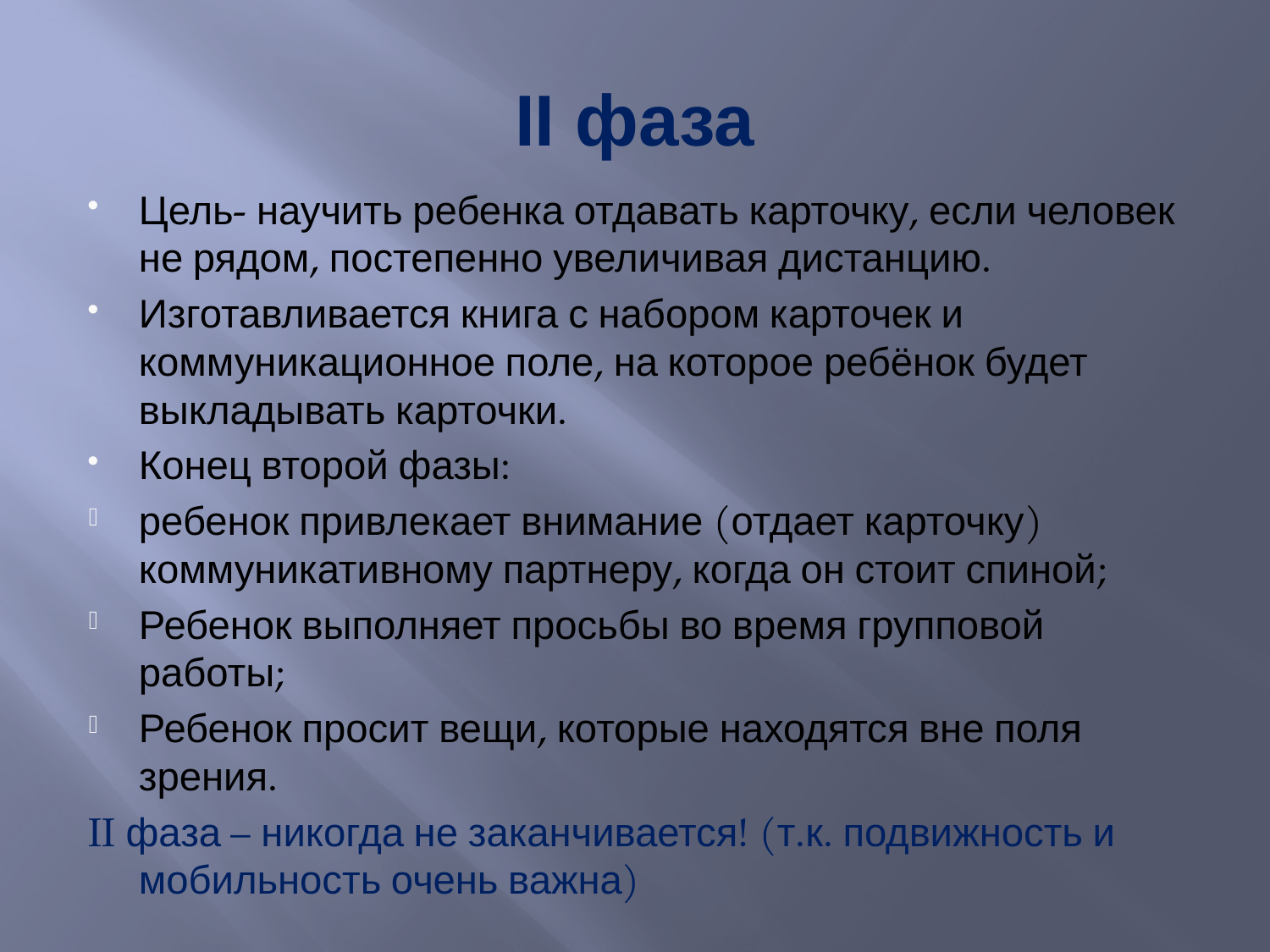

# II фаза
Цель- научить ребенка отдавать карточку, если человек не рядом, постепенно увеличивая дистанцию.
Изготавливается книга с набором карточек и коммуникационное поле, на которое ребёнок будет выкладывать карточки.
Конец второй фазы:
ребенок привлекает внимание (отдает карточку) коммуникативному партнеру, когда он стоит спиной;
Ребенок выполняет просьбы во время групповой работы;
Ребенок просит вещи, которые находятся вне поля зрения.
II фаза – никогда не заканчивается! (т.к. подвижность и мобильность очень важна)